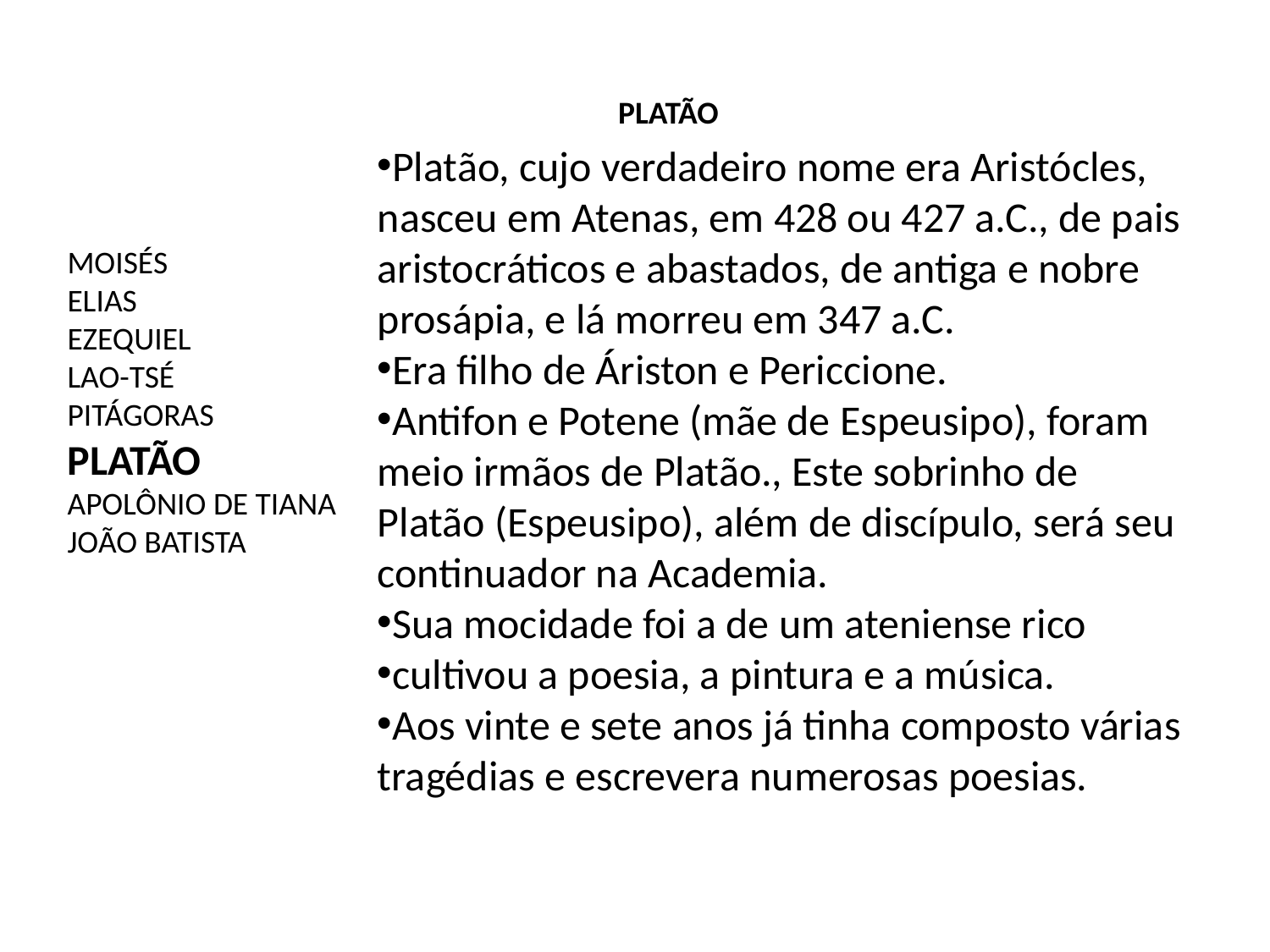

PLATÃO
Platão, cujo verdadeiro nome era Aristócles, nasceu em Atenas, em 428 ou 427 a.C., de pais aristocráticos e abastados, de antiga e nobre prosápia, e lá morreu em 347 a.C.
Era filho de Áriston e Periccione.
Antifon e Potene (mãe de Espeusipo), foram meio irmãos de Platão., Este sobrinho de Platão (Espeusipo), além de discípulo, será seu continuador na Academia.
Sua mocidade foi a de um ateniense rico
cultivou a poesia, a pintura e a música.
Aos vinte e sete anos já tinha composto várias tragédias e escrevera numerosas poesias.
MOISÉS
ELIAS
EZEQUIEL
LAO-TSÉ
PITÁGORAS
PLATÃO
APOLÔNIO DE TIANA
JOÃO BATISTA